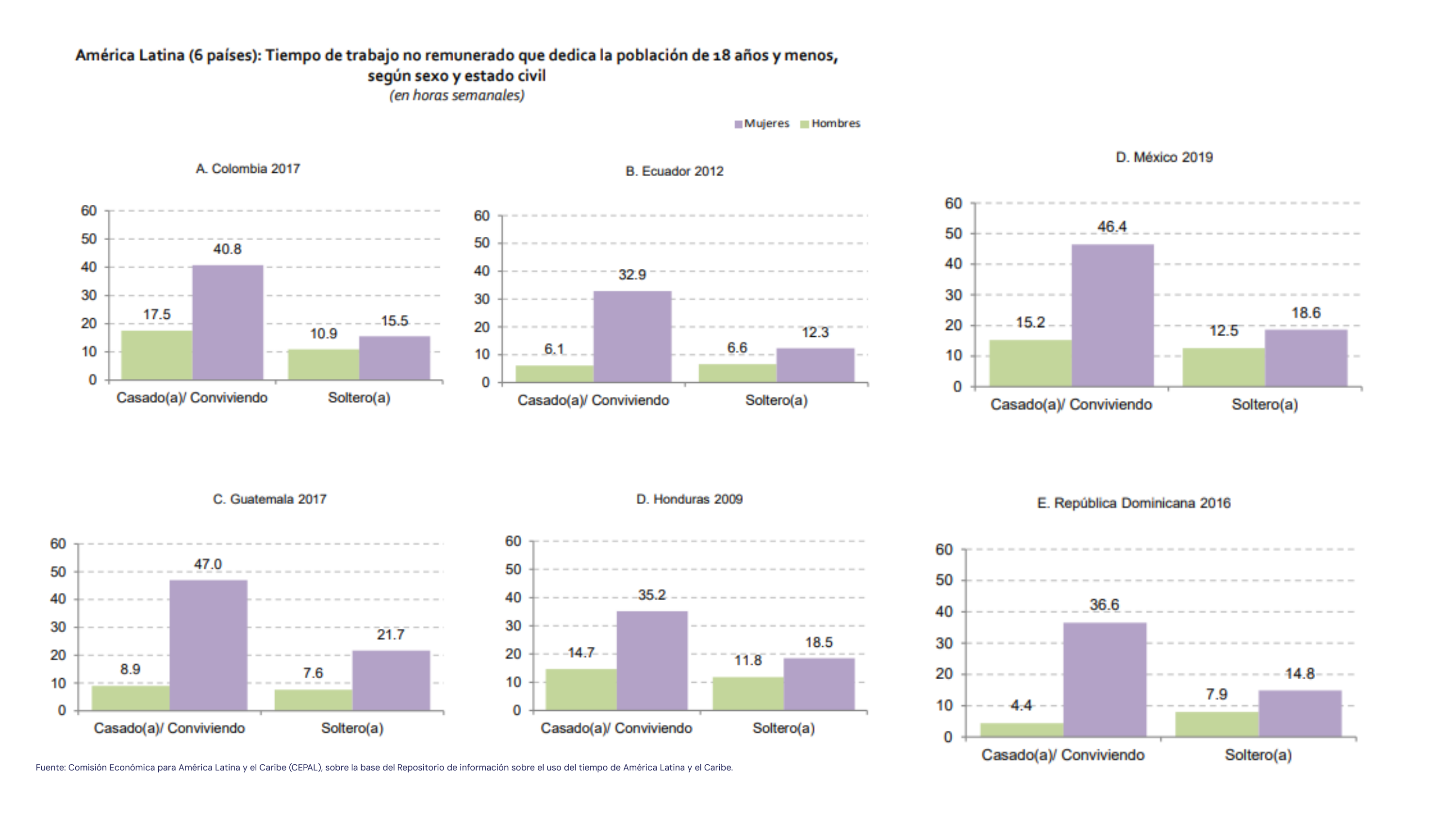

Fuente: Comisión Económica para América Latina y el Caribe (CEPAL), sobre la base del Repositorio de información sobre el uso del tiempo de América Latina y el Caribe.